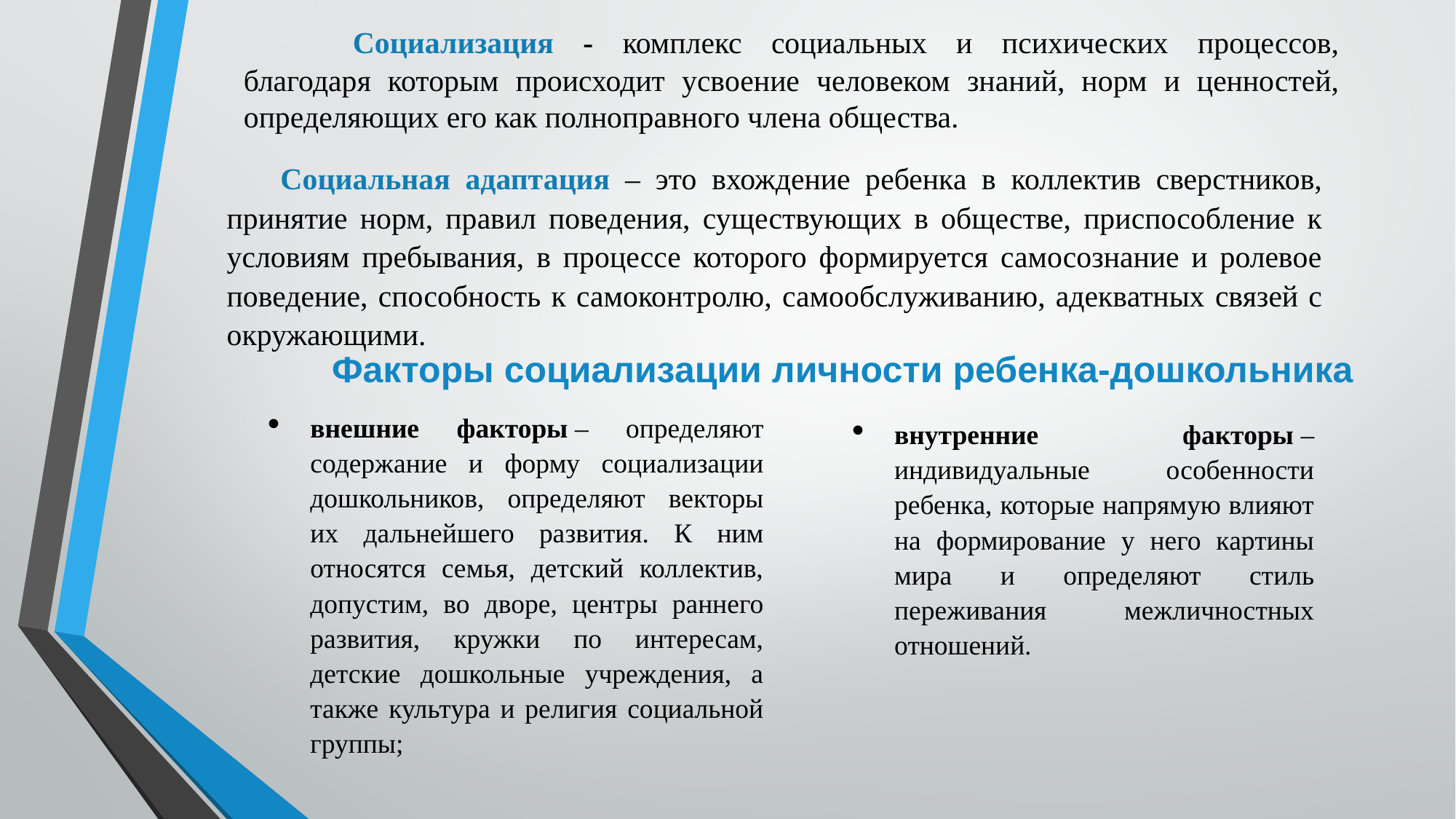

Социализация - комплекс социальных и психических процессов, благодаря которым происходит усвоение человеком знаний, норм и ценностей, определяющих его как полноправного члена общества.
Социальная адаптация – это вхождение ребенка в коллектив сверстников, принятие норм, правил поведения, существующих в обществе, приспособление к условиям пребывания, в процессе которого формируется самосознание и ролевое поведение, способность к самоконтролю, самообслуживанию, адекватных связей с окружающими.

Факторы социализации личности ребенка-дошкольника
внешние факторы – определяют содержание и форму социализации дошкольников, определяют векторы их дальнейшего развития. К ним относятся семья, детский коллектив, допустим, во дворе, центры раннего развития, кружки по интересам, детские дошкольные учреждения, а также культура и религия социальной группы;
внутренние факторы – индивидуальные особенности ребенка, которые напрямую влияют на формирование у него картины мира и определяют стиль переживания межличностных отношений.